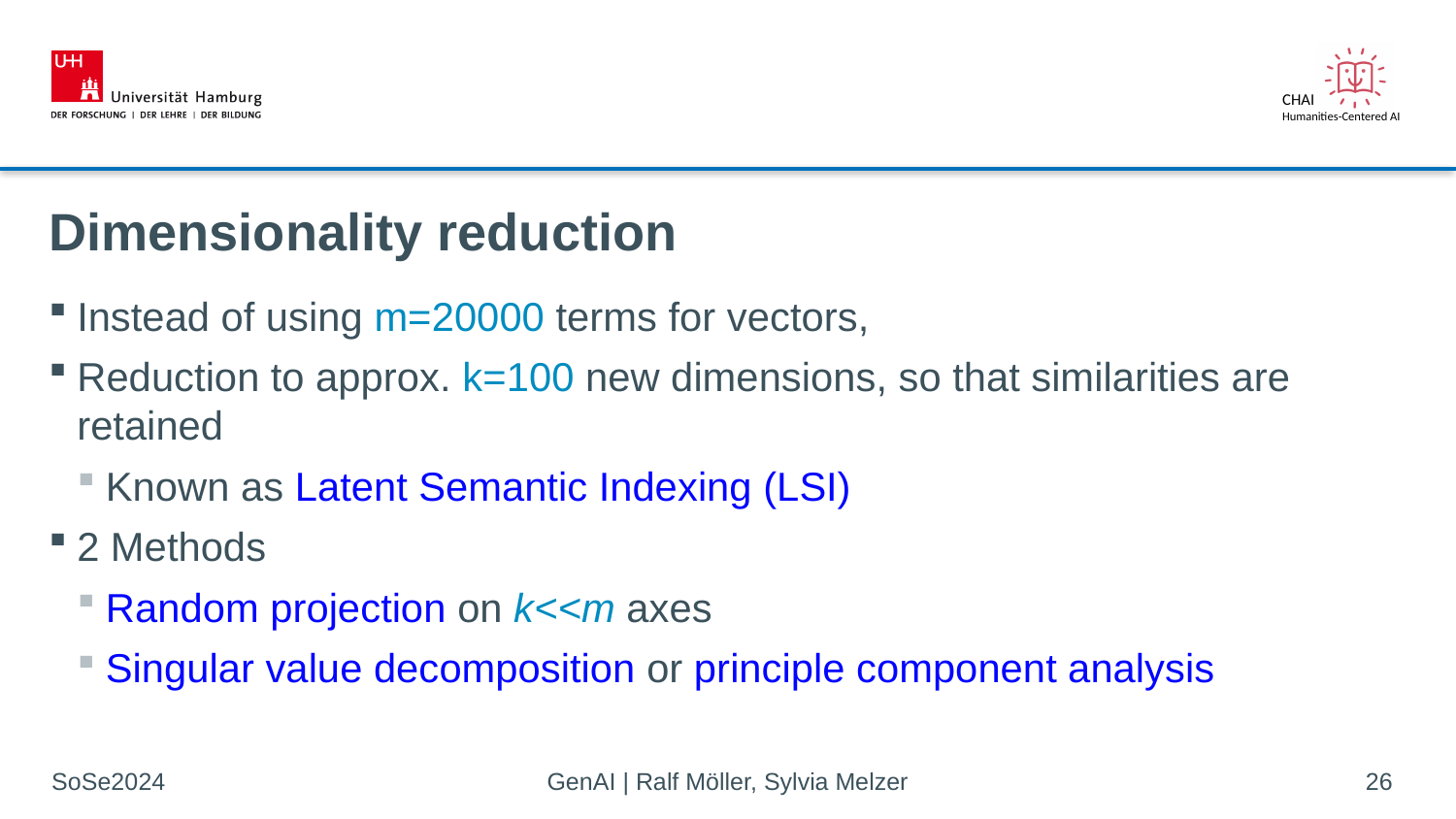

# Dimensionality reduction
Instead of using m=20000 terms for vectors,
Reduction to approx. k=100 new dimensions, so that similarities are retained
Known as Latent Semantic Indexing (LSI)
2 Methods
Random projection on k<<m axes
Singular value decomposition or principle component analysis
SoSe2024
GenAI | Ralf Möller, Sylvia Melzer
26